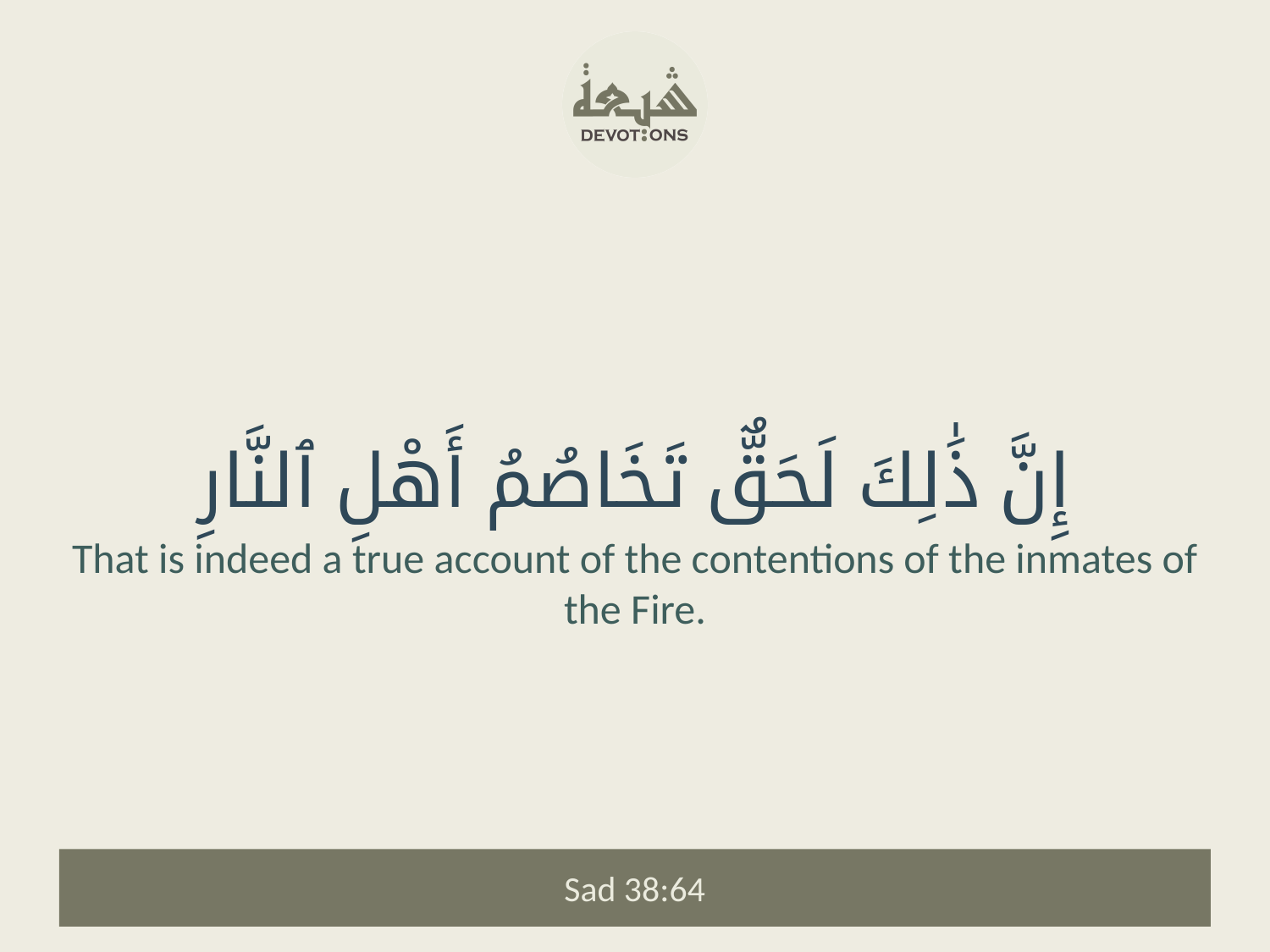

إِنَّ ذَٰلِكَ لَحَقٌّ تَخَاصُمُ أَهْلِ ٱلنَّارِ
That is indeed a true account of the contentions of the inmates of the Fire.
Sad 38:64